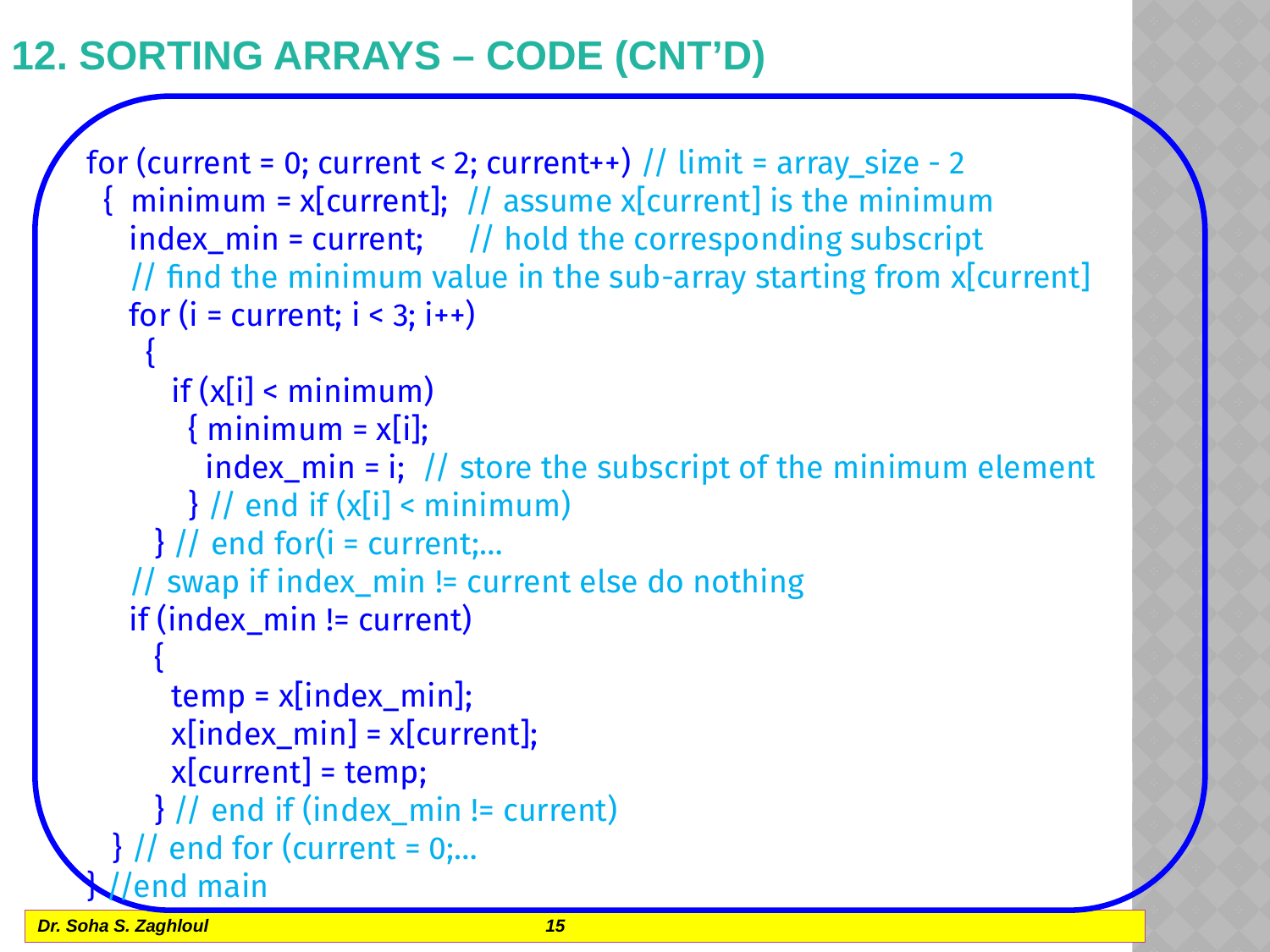

# 12. Sorting arrays – code (cnt’d)
for (current = 0; current < 2; current++) // limit = array_size - 2
  {  minimum = x[current];  // assume x[current] is the minimum
     index_min = current;     // hold the corresponding subscript
     // find the minimum value in the sub-array starting from x[current]
     for (i = current; i < 3; i++)
       {
          if (x[i] < minimum)
            { minimum = x[i];
              index_min = i;  // store the subscript of the minimum element
            } // end if (x[i] < minimum)
        } // end for(i = current;…
     // swap if index_min != current else do nothing
     if (index_min != current)
        {
          temp = x[index_min];
          x[index_min] = x[current];
          x[current] = temp;
        } // end if (index_min != current)
   } // end for (current = 0;…
} //end main
Dr. Soha S. Zaghloul			15